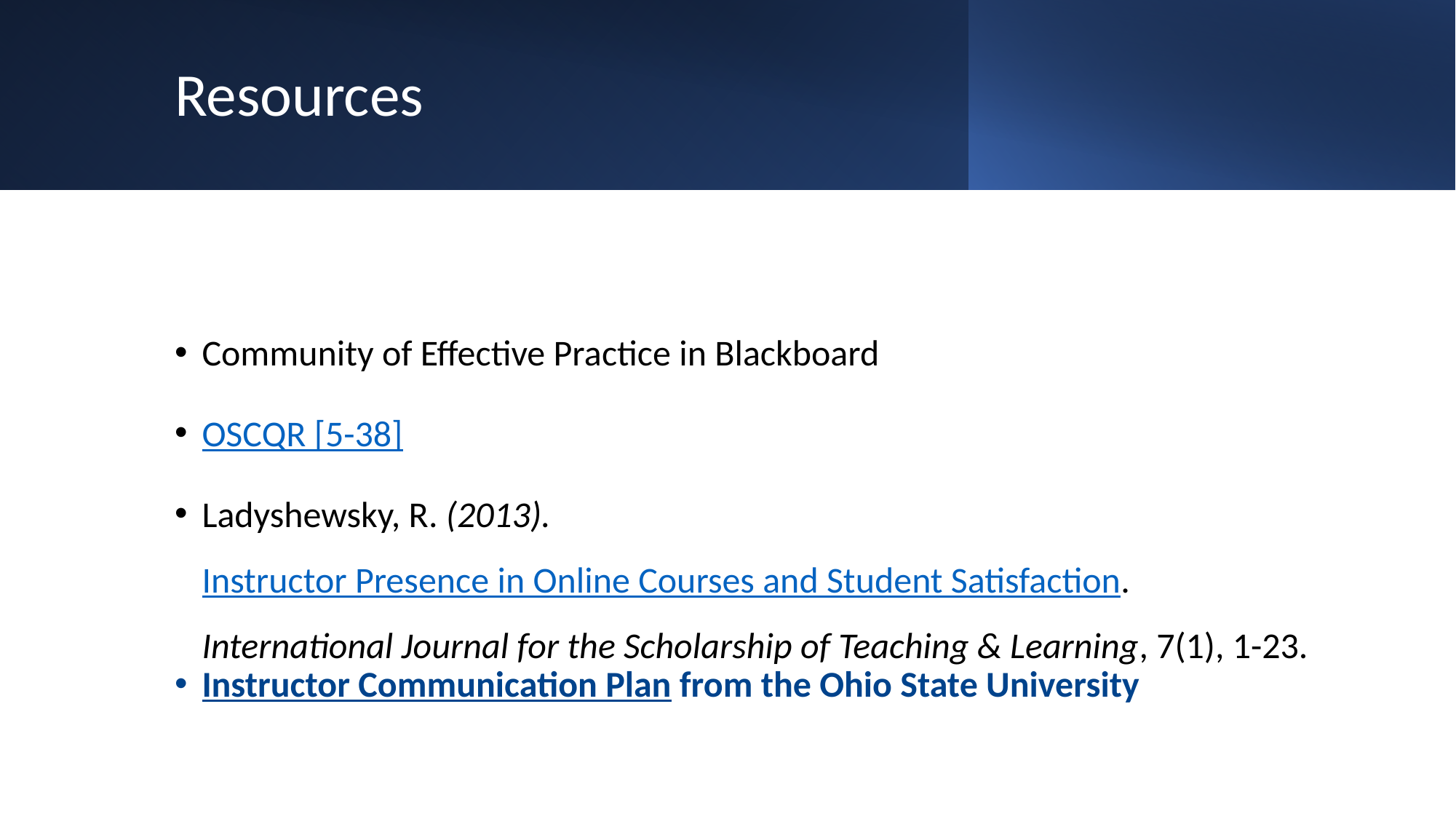

# Resources
Community of Effective Practice in Blackboard
OSCQR [5-38]
Ladyshewsky, R. (2013). Instructor Presence in Online Courses and Student Satisfaction. International Journal for the Scholarship of Teaching & Learning, 7(1), 1-23.
Instructor Communication Plan from the Ohio State University